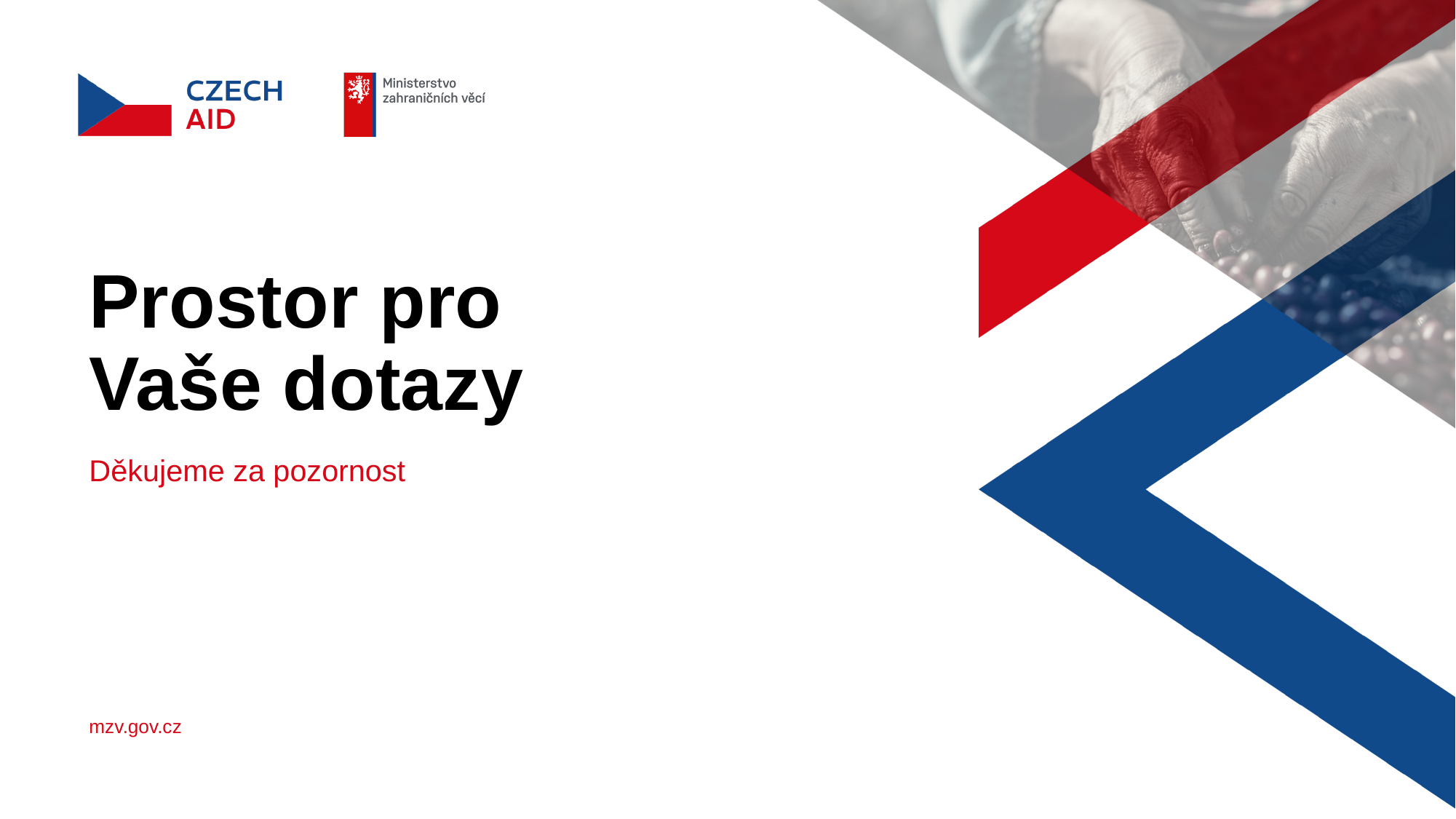

# Prostor pro Vaše dotazy
Děkujeme za pozornost
mzv.gov.cz